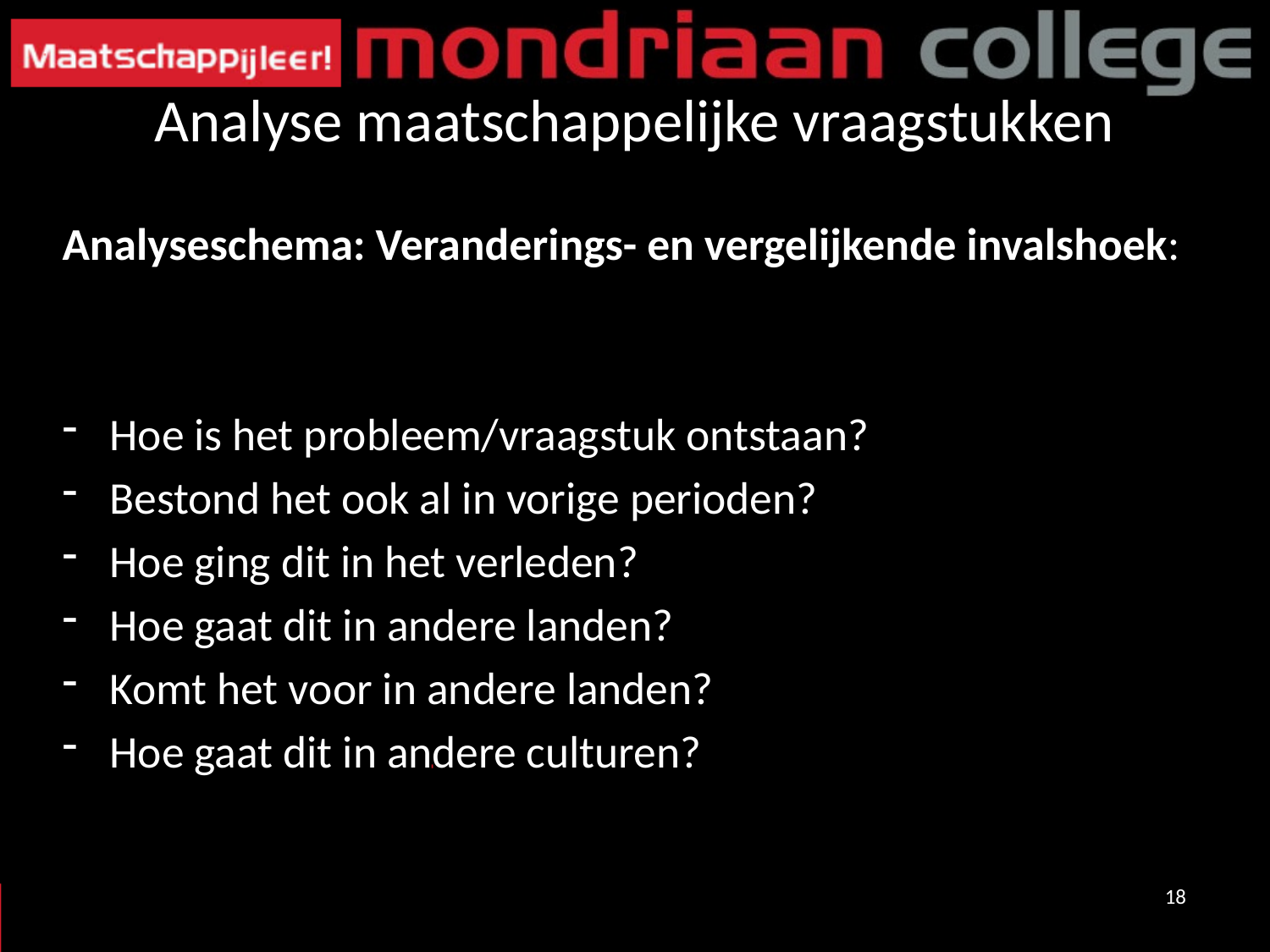

# Analyse maatschappelijke vraagstukken
Analyseschema: Veranderings- en vergelijkende invalshoek:

Hoe is het probleem/vraagstuk ontstaan?
Bestond het ook al in vorige perioden?
Hoe ging dit in het verleden?
Hoe gaat dit in andere landen?
Komt het voor in andere landen?
Hoe gaat dit in andere culturen?

18